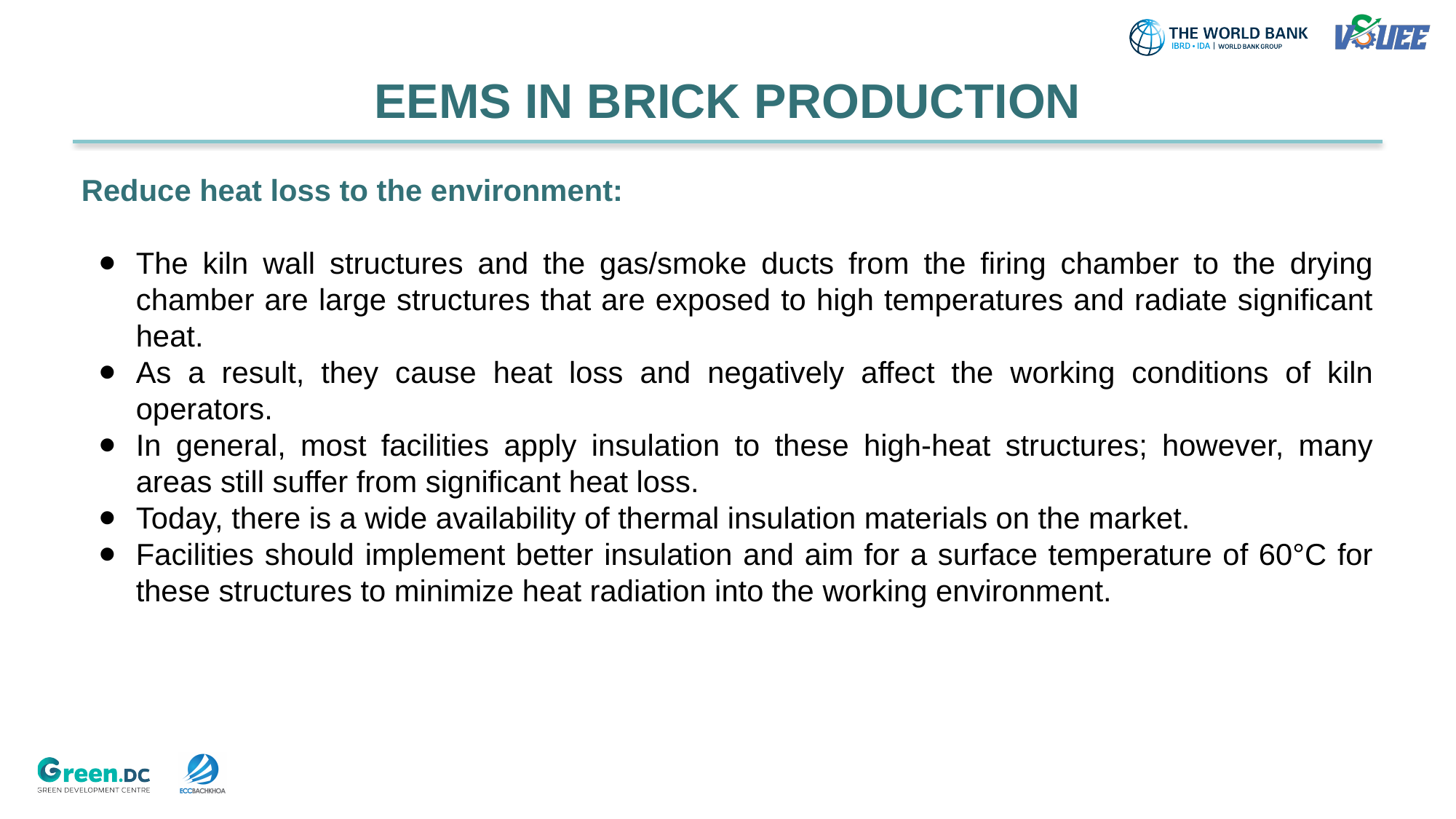

# EEMS IN BRICK PRODUCTION
Reduce heat loss to the environment:

The kiln wall structures and the gas/smoke ducts from the firing chamber to the drying chamber are large structures that are exposed to high temperatures and radiate significant heat.
As a result, they cause heat loss and negatively affect the working conditions of kiln operators.
In general, most facilities apply insulation to these high-heat structures; however, many areas still suffer from significant heat loss.
Today, there is a wide availability of thermal insulation materials on the market.
Facilities should implement better insulation and aim for a surface temperature of 60°C for these structures to minimize heat radiation into the working environment.